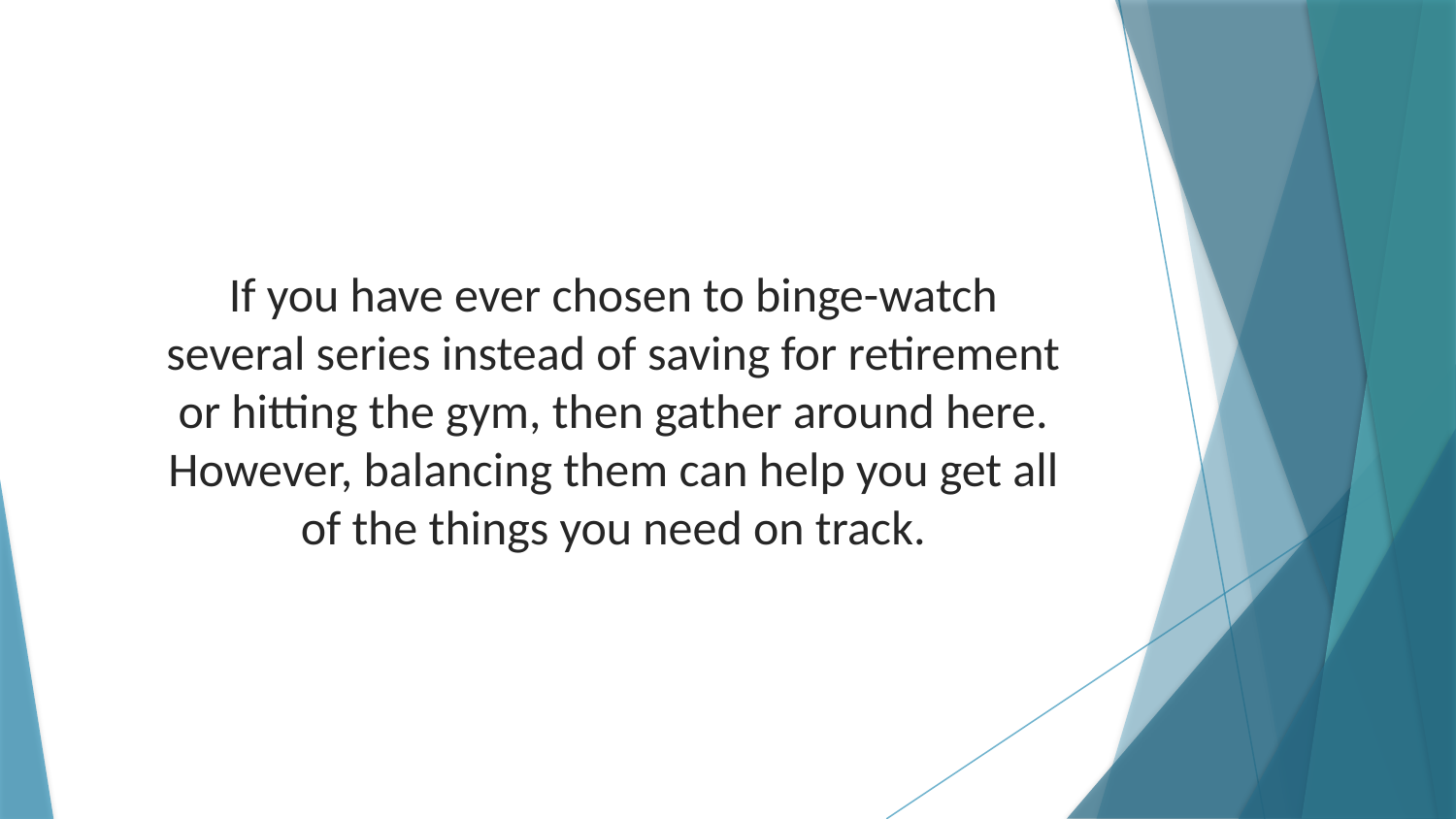

If you have ever chosen to binge-watch several series instead of saving for retirement or hitting the gym, then gather around here. However, balancing them can help you get all of the things you need on track.